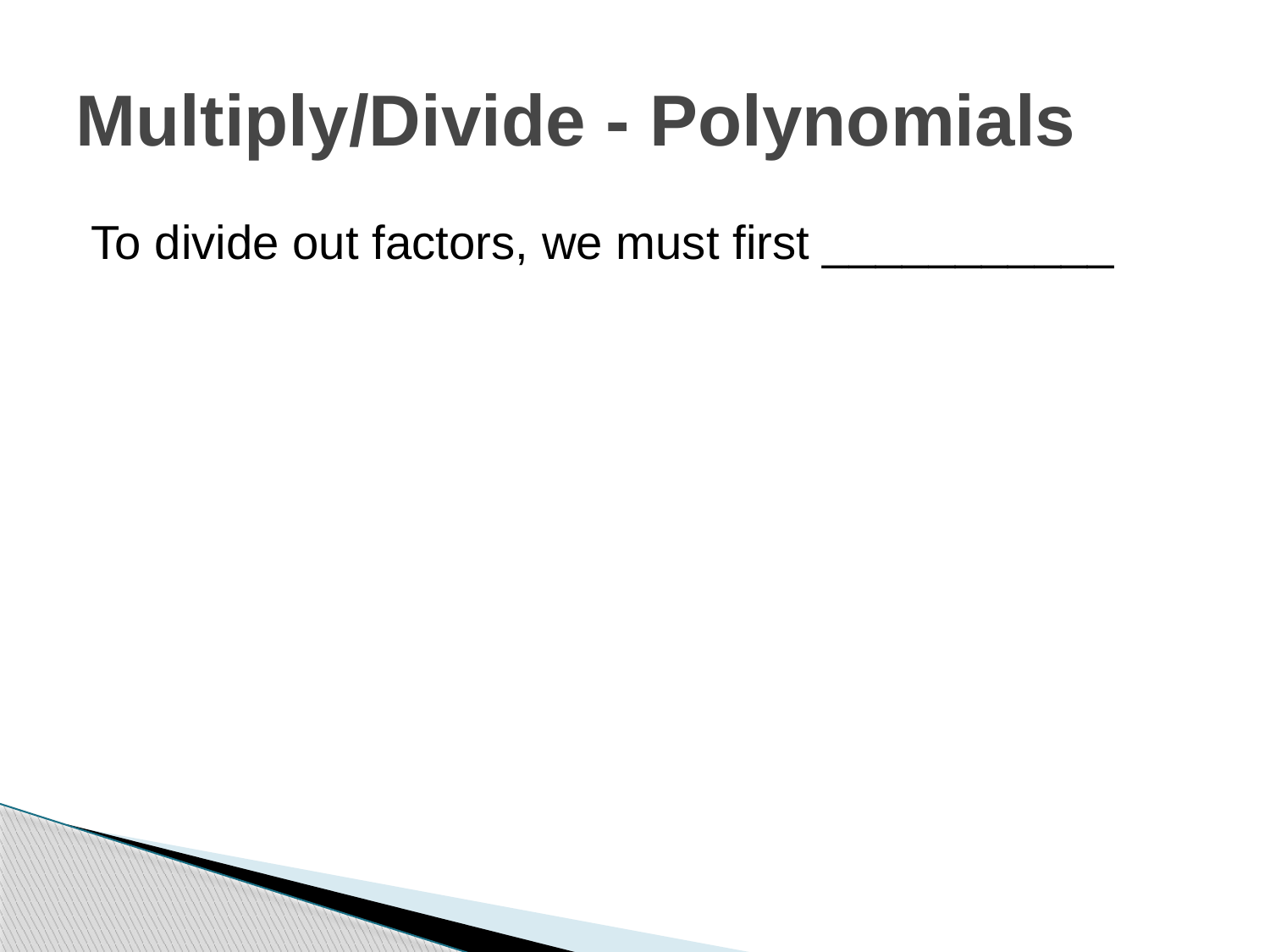

# Multiply/Divide - Polynomials
To divide out factors, we must first ___________